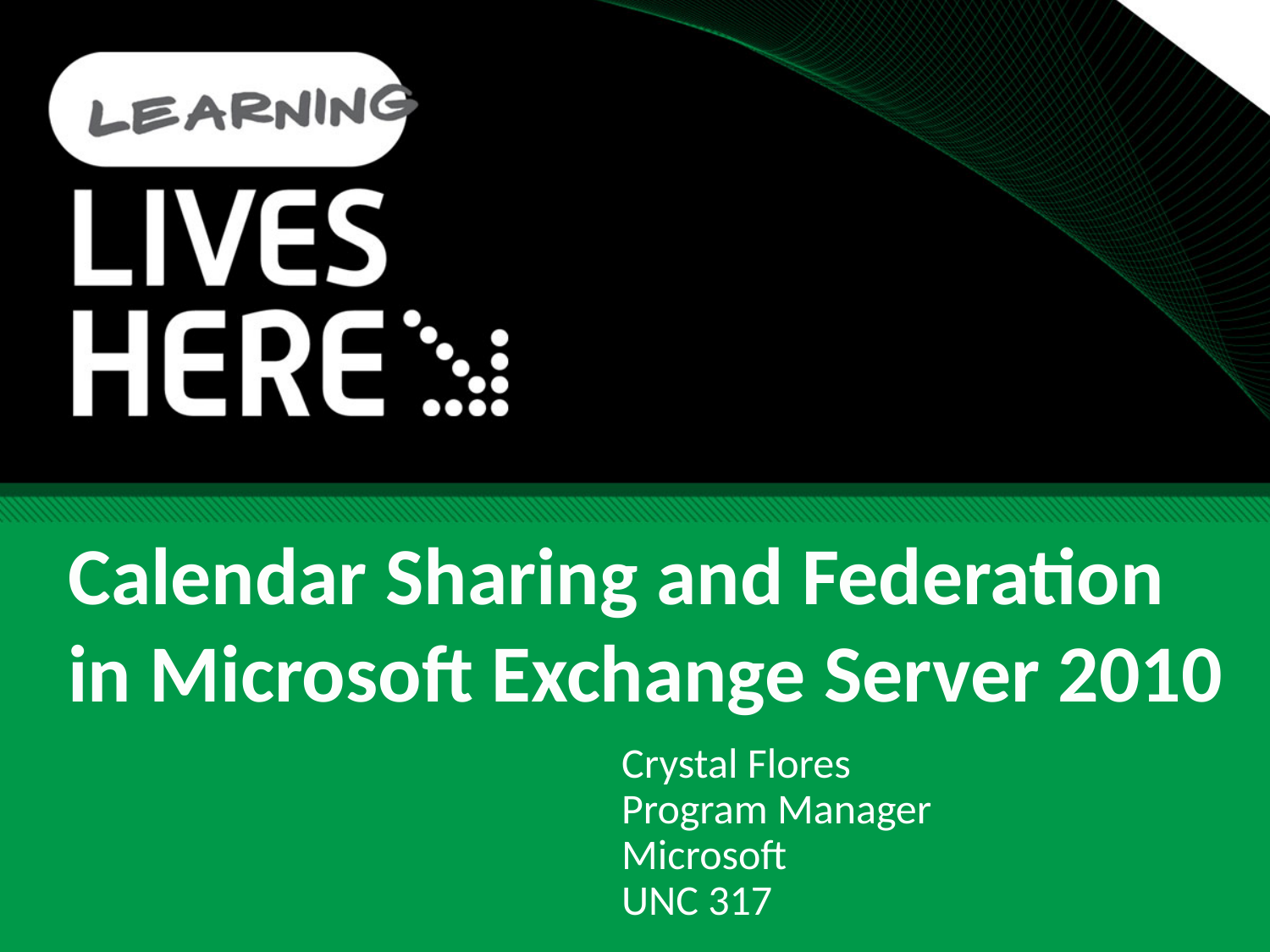

# Calendar Sharing and Federation in Microsoft Exchange Server 2010
Crystal Flores
Program Manager
Microsoft
UNC 317